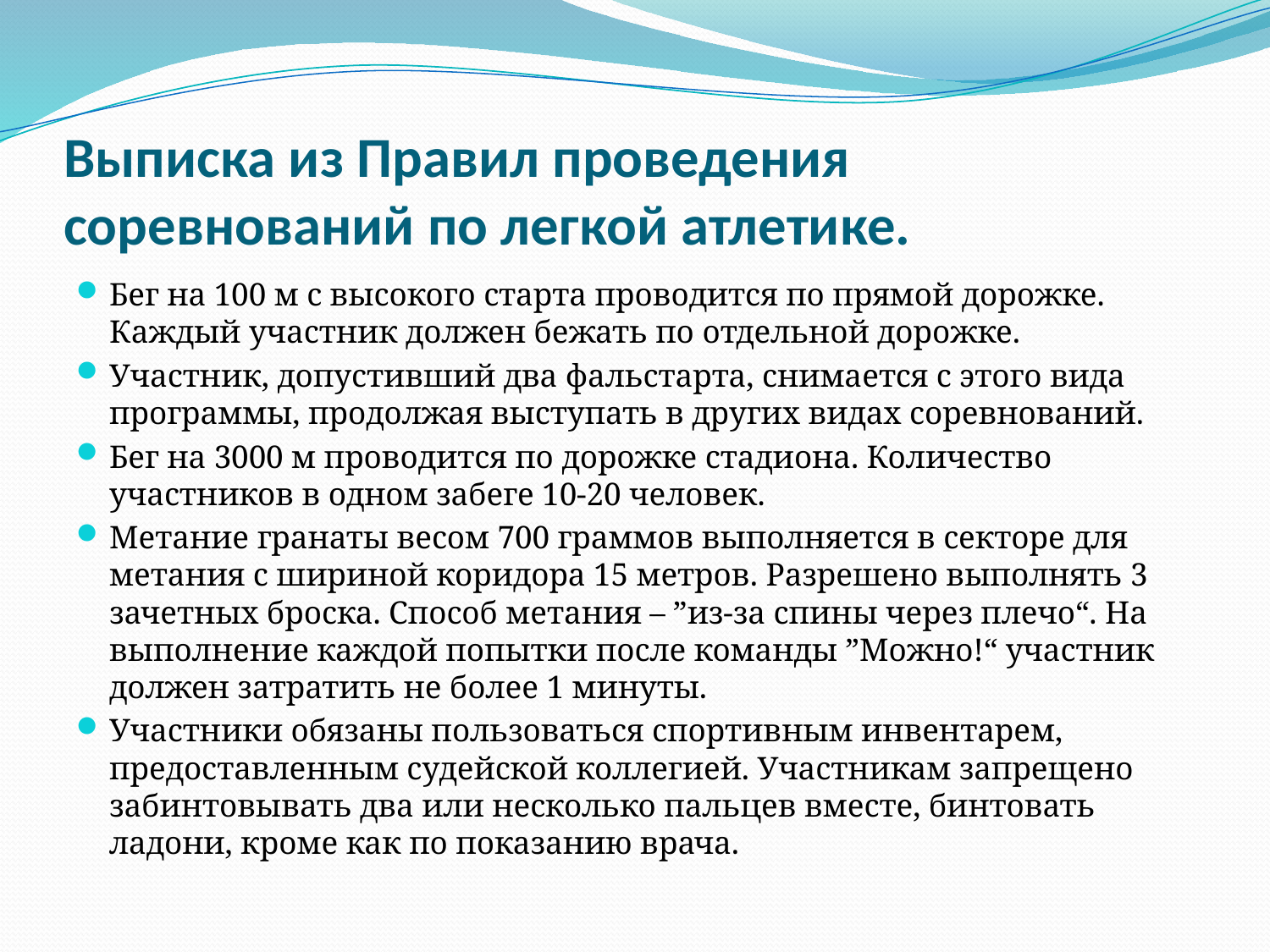

# Выписка из Правил проведения соревнований по легкой атлетике.
Бег на 100 м с высокого старта проводится по прямой дорожке. Каждый участник должен бежать по отдельной дорожке.
Участник, допустивший два фальстарта, снимается с этого вида программы, продолжая выступать в других видах соревнований.
Бег на 3000 м проводится по дорожке стадиона. Количество участников в одном забеге 10-20 человек.
Метание гранаты весом 700 граммов выполняется в секторе для метания с шириной коридора 15 метров. Разрешено выполнять 3 зачетных броска. Способ метания – ”из-за спины через плечо“. На выполнение каждой попытки после команды ”Можно!“ участник должен затратить не более 1 минуты.
Участники обязаны пользоваться спортивным инвентарем, предоставленным судейской коллегией. Участникам запрещено забинтовывать два или несколько пальцев вместе, бинтовать ладони, кроме как по показанию врача.